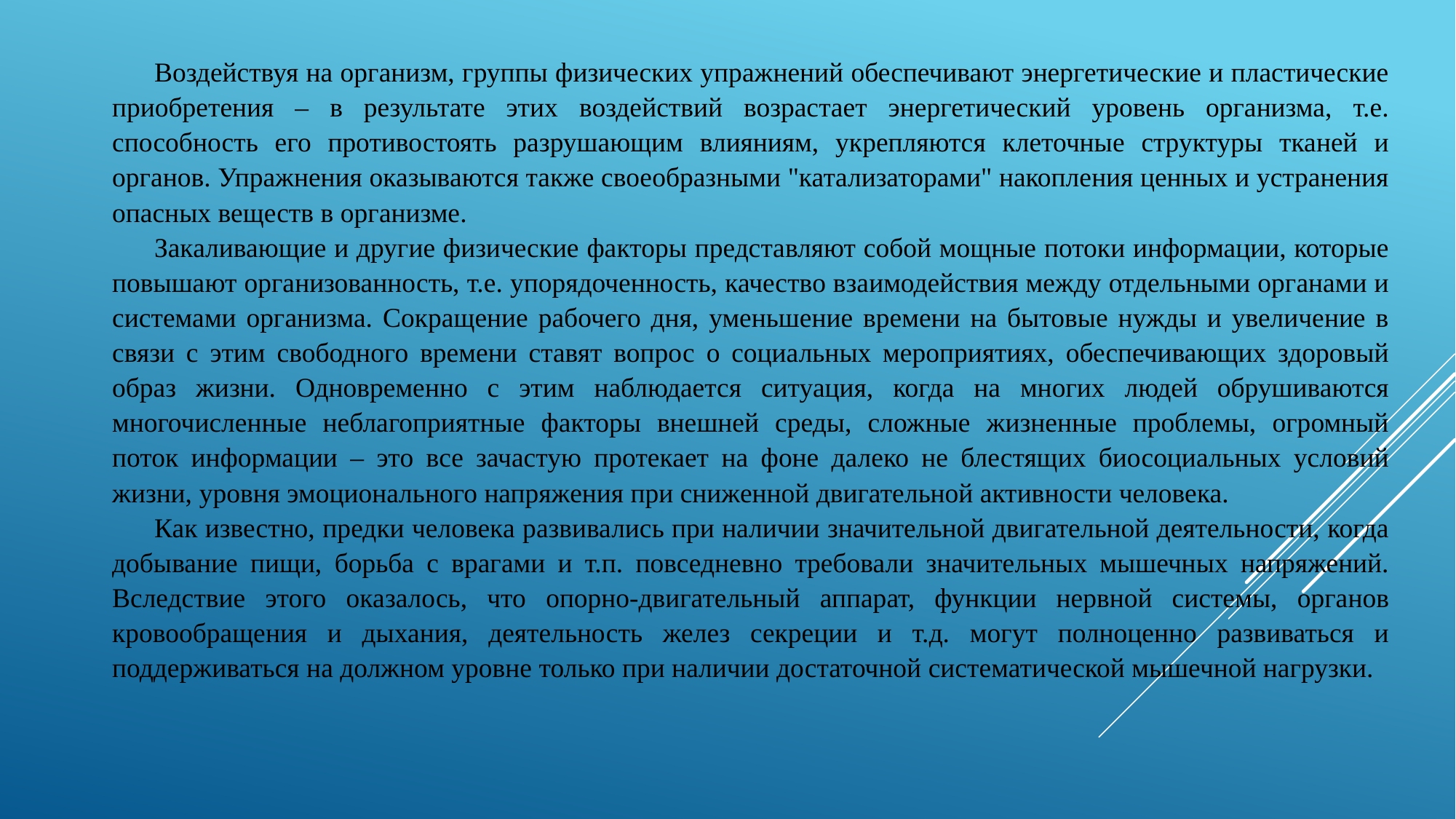

Воздействуя на организм, группы физических упражнений обеспечивают энергетические и пластические приобретения – в результате этих воздействий возрастает энергетический уровень организма, т.е. способность его противостоять разрушающим влияниям, укрепляются клеточные структуры тканей и органов. Упражнения оказываются также своеобразными "катализаторами" накопления ценных и устранения опасных веществ в организме.
Закаливающие и другие физические факторы представляют собой мощные потоки информации, которые повышают организованность, т.е. упорядоченность, качество взаимодействия между отдельными органами и системами организма. Сокращение рабочего дня, уменьшение времени на бытовые нужды и увеличение в связи с этим свободного времени ставят вопрос о социальных мероприятиях, обеспечивающих здоровый образ жизни. Одновременно с этим наблюдается ситуация, когда на многих людей обрушиваются многочисленные неблагоприятные факторы внешней среды, сложные жизненные проблемы, огромный поток информации – это все зачастую протекает на фоне далеко не блестящих биосоциальных условий жизни, уровня эмоционального напряжения при сниженной двигательной активности человека.
Как известно, предки человека развивались при наличии значительной двигательной деятельности, когда добывание пищи, борьба с врагами и т.п. повседневно требовали значительных мышечных напряжений. Вследствие этого оказалось, что опорно-двигательный аппарат, функции нервной системы, органов кровообращения и дыхания, деятельность желез секреции и т.д. могут полноценно развиваться и поддерживаться на должном уровне только при наличии достаточной систематической мышечной нагрузки.